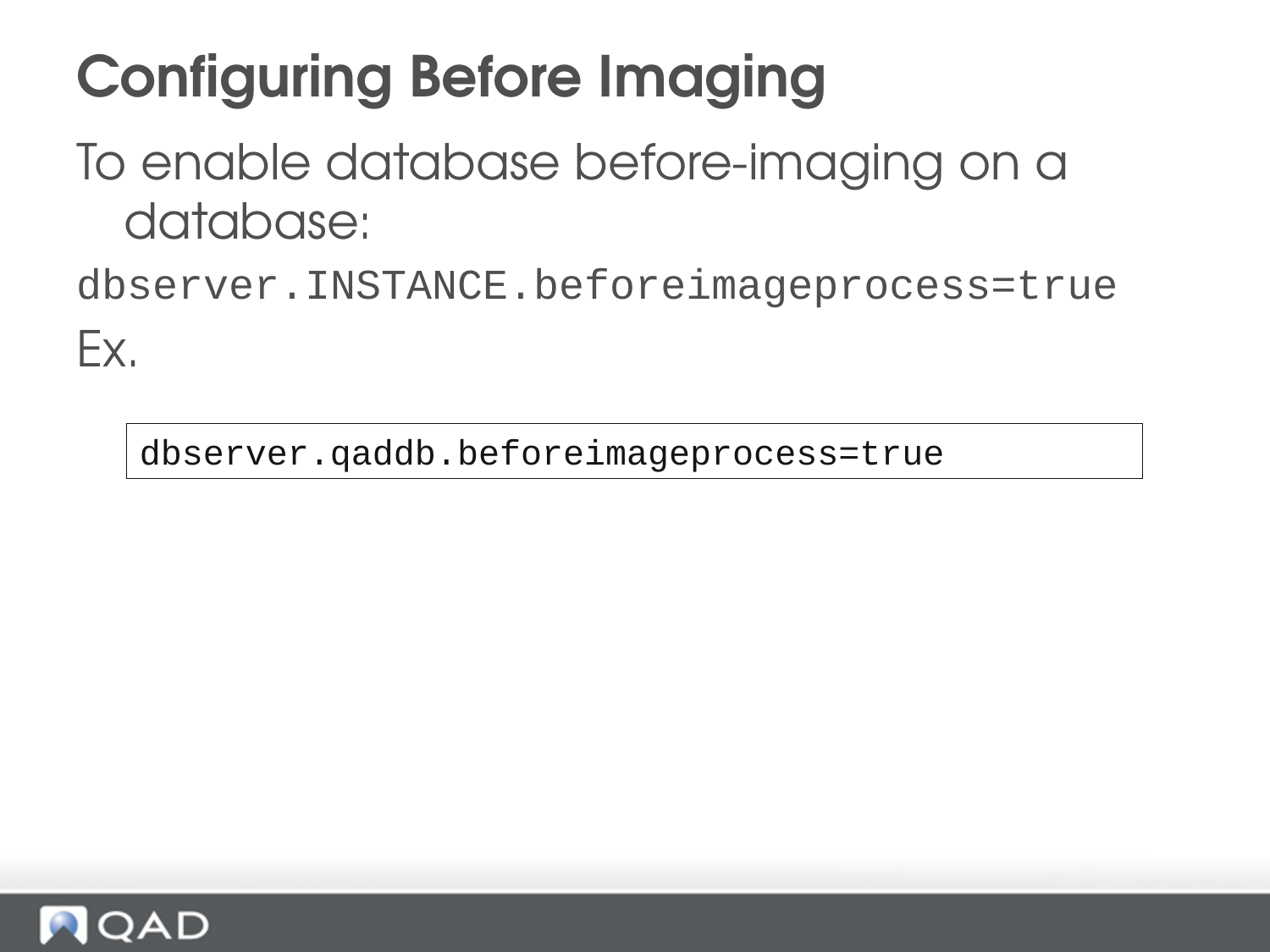

# Configuring Before Imaging
To enable database before-imaging on a database:
dbserver.INSTANCE.beforeimageprocess=true
Ex.
dbserver.qaddb.beforeimageprocess=true